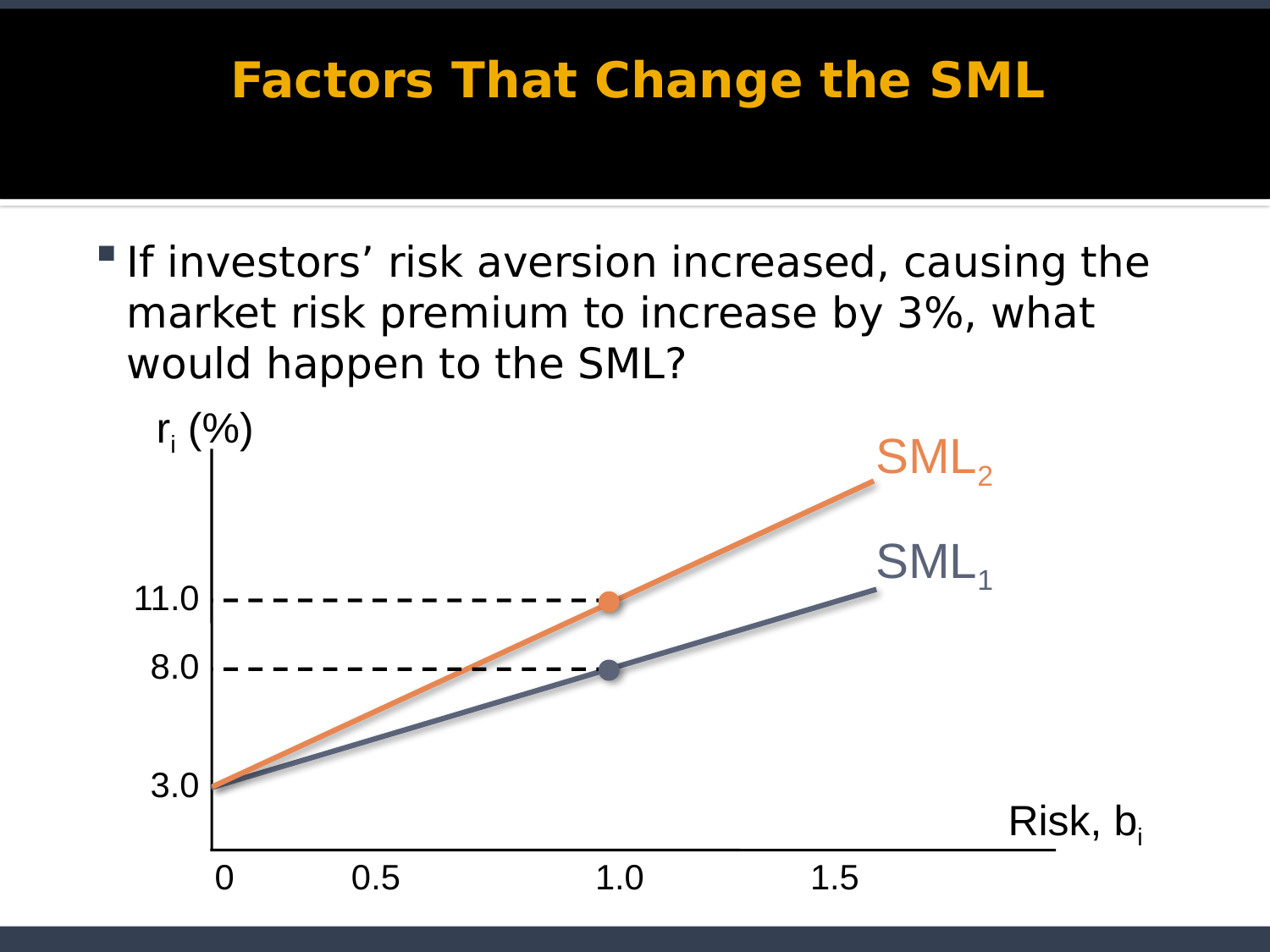

# Factors That Change the SML
If investors’ risk aversion increased, causing the market risk premium to increase by 3%, what would happen to the SML?
ri (%)
SML2

SML1

Risk, bi
0	 0.5	             1.0	         1.5

11.0
8.0
3.0